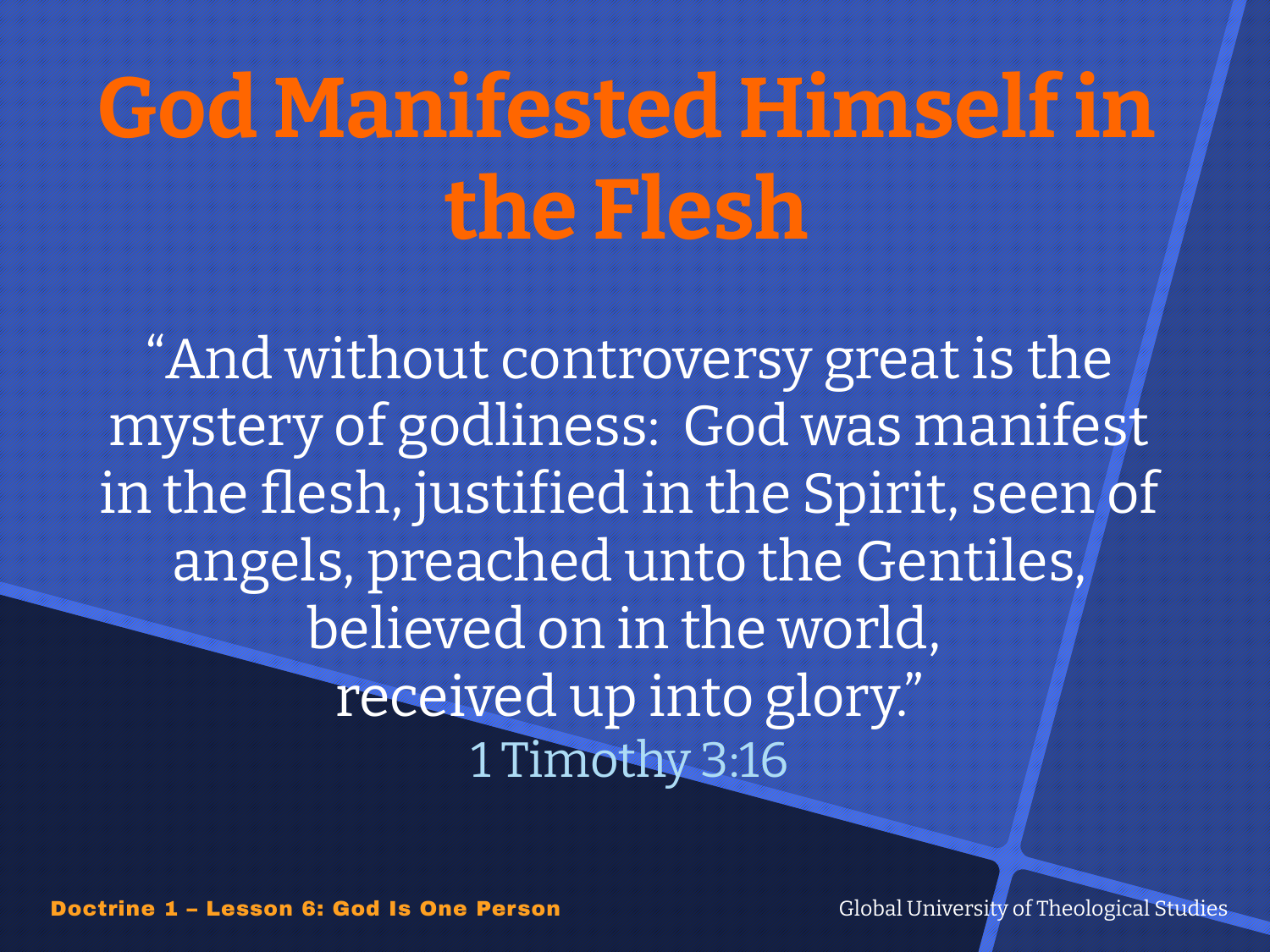

God Manifested Himself in the Flesh
“And without controversy great is the mystery of godliness:  God was manifest in the flesh, justified in the Spirit, seen of angels, preached unto the Gentiles, believed on in the world,
received up into glory.”
1 Timothy 3:16
Doctrine 1 – Lesson 6: God Is One Person                                   Global University of Theological Studies